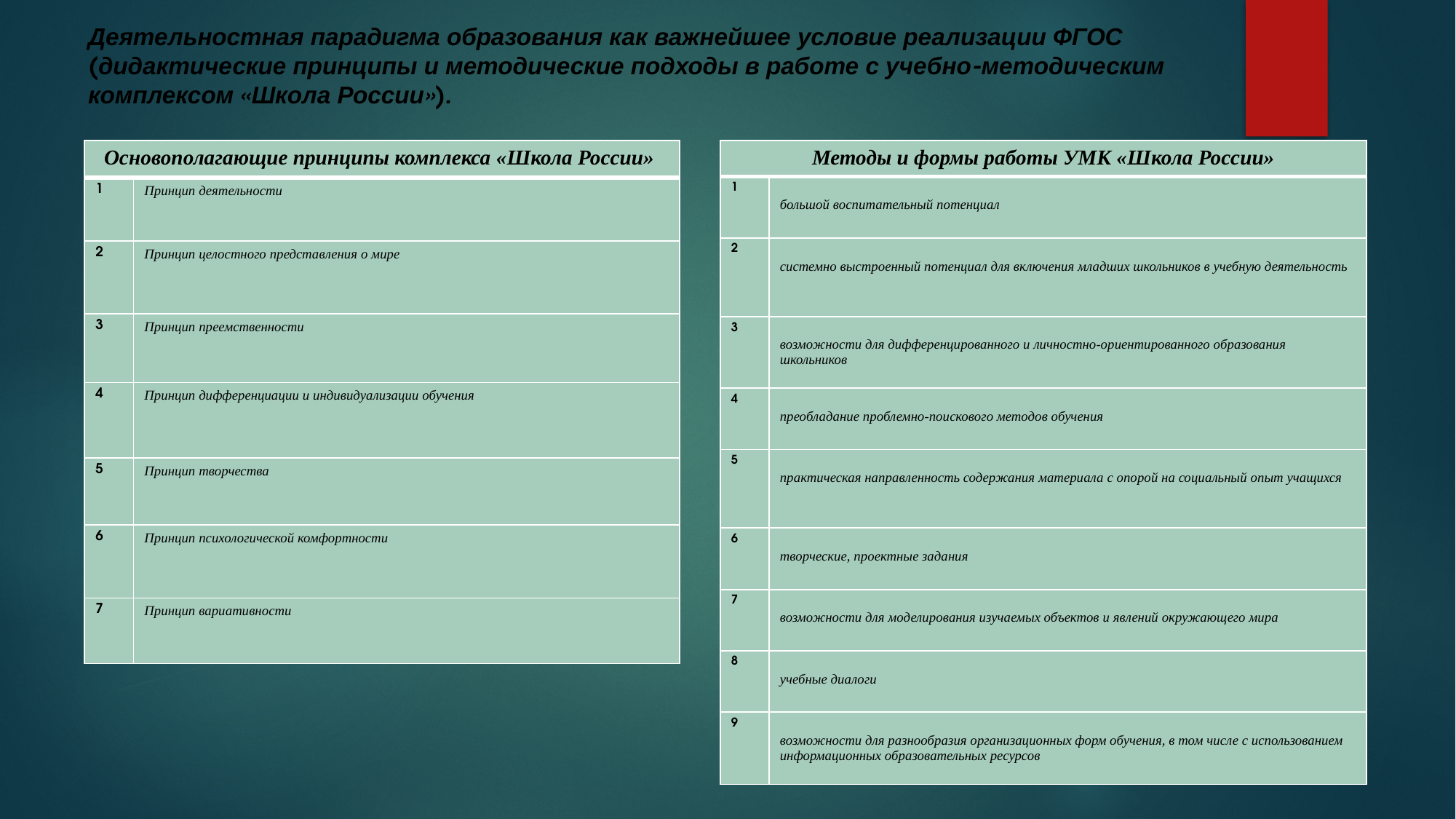

# Деятельностная парадигма образования как важнейшее условие реализации ФГОС (дидактические принципы и методические подходы в работе с учебно-методическим комплексом «Школа России»).
| Методы и формы работы УМК «Школа России» |  |
| --- | --- |
| 1 | большой воспитательный потенциал |
| 2 | системно выстроенный потенциал для включения младших школьников в учебную деятельность |
| 3 | возможности для дифференцированного и личностно‐ориентированного образования школьников |
| 4 | преобладание проблемно‐поискового методов обучения |
| 5 | практическая направленность содержания материала с опорой на социальный опыт учащихся |
| 6 | творческие, проектные задания |
| 7 | возможности для моделирования изучаемых объектов и явлений окружающего мира |
| 8 | учебные диалоги |
| 9 | возможности для разнообразия организационных форм обучения, в том числе с использованием информационных образовательных ресурсов |
| Основополагающие принципы комплекса «Школа России» |  |
| --- | --- |
| 1 | Принцип деятельности |
| 2 | Принцип целостного представления о мире |
| 3 | Принцип преемственности |
| 4 | Принцип дифференциации и индивидуализации обучения |
| 5 | Принцип творчества |
| 6 | Принцип психологической комфортности |
| 7 | Принцип вариативности |